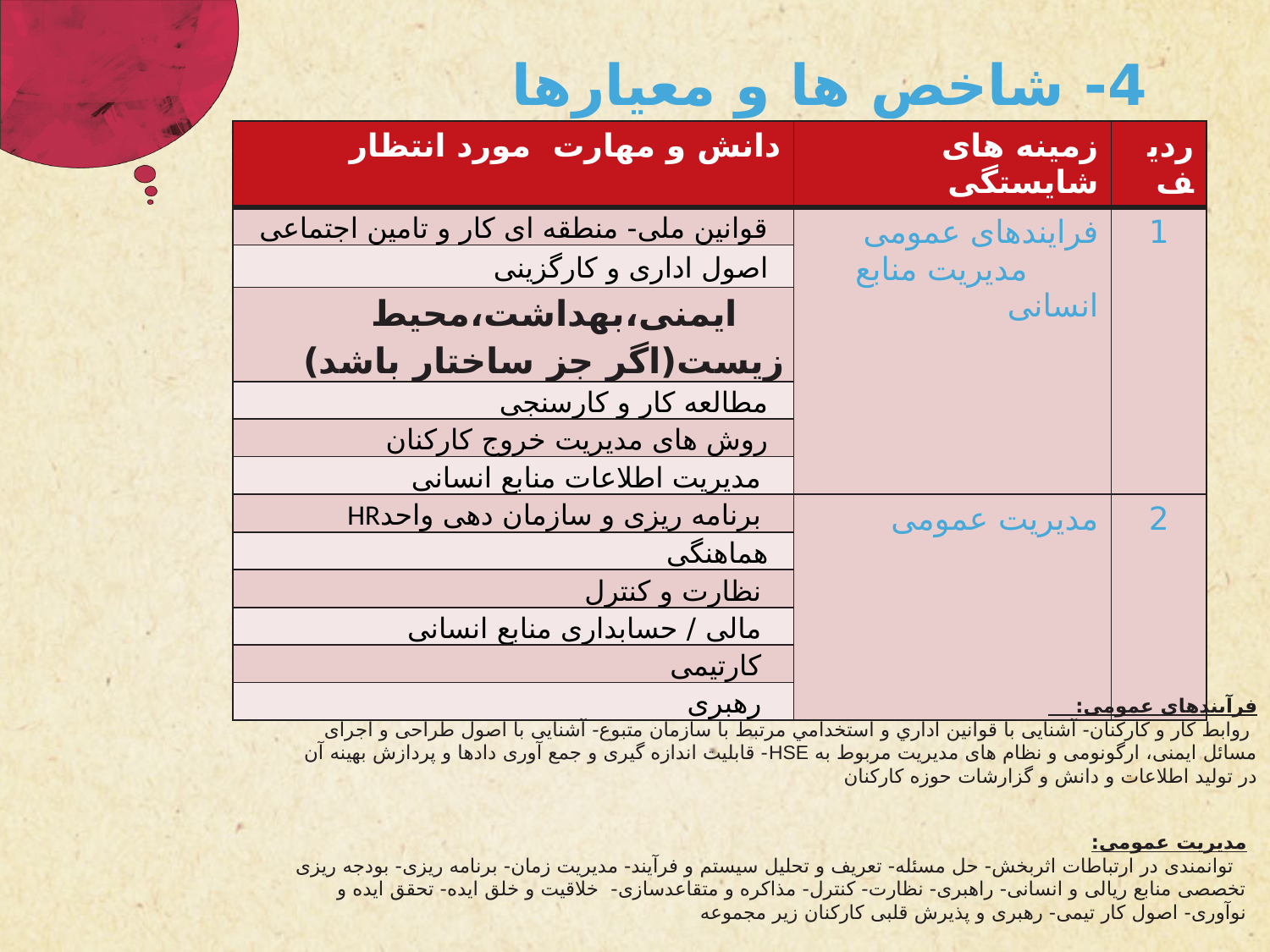

4- شاخص ها و معیارها
| دانش و مهارت مورد انتظار | زمینه های شایستگی | ردیف |
| --- | --- | --- |
| قوانین ملی- منطقه ای کار و تامین اجتماعی | فرایندهای عمومی مدیریت منابع انسانی | 1 |
| اصول اداری و کارگزینی |  |  |
| ایمنی،بهداشت،محیط زیست(اگر جز ساختار باشد) |  |  |
| مطالعه کار و کارسنجی |  |  |
| روش های مدیریت خروج کارکنان |  |  |
| مدیریت اطلاعات منابع انسانی |  |  |
| برنامه ریزی و سازمان دهی واحدHR | مدیریت عمومی | 2 |
| هماهنگی |  |  |
| نظارت و کنترل |  |  |
| مالی / حسابداری منابع انسانی |  |  |
| کارتیمی |  |  |
| رهبری |  |  |
فرآیندهای عمومی:
 روابط کار و کارکنان- آشنایی با قوانین اداري و استخدامي مرتبط با سازمان متبوع- آشنایی با اصول طراحی و اجرای مسائل ایمنی، ارگونومی و نظام های مدیریت مربوط به HSE- قابلیت اندازه گیری و جمع آوری دادها و پردازش بهینه آن در تولید اطلاعات و دانش و گزارشات حوزه کارکنان

مدیریت عمومی:
  توانمندی در ارتباطات اثربخش- حل مسئله- تعریف و تحلیل سیستم و فرآیند- مدیریت زمان- برنامه ریزی- بودجه ریزی تخصصی منابع ريالی و انسانی- راهبری- نظارت- کنترل- مذاکره و متقاعدسازی-  خلاقیت و خلق ایده- تحقق ایده و نوآوری- اصول کار تیمی- رهبری و پذیرش قلبی کارکنان زیر مجموعه